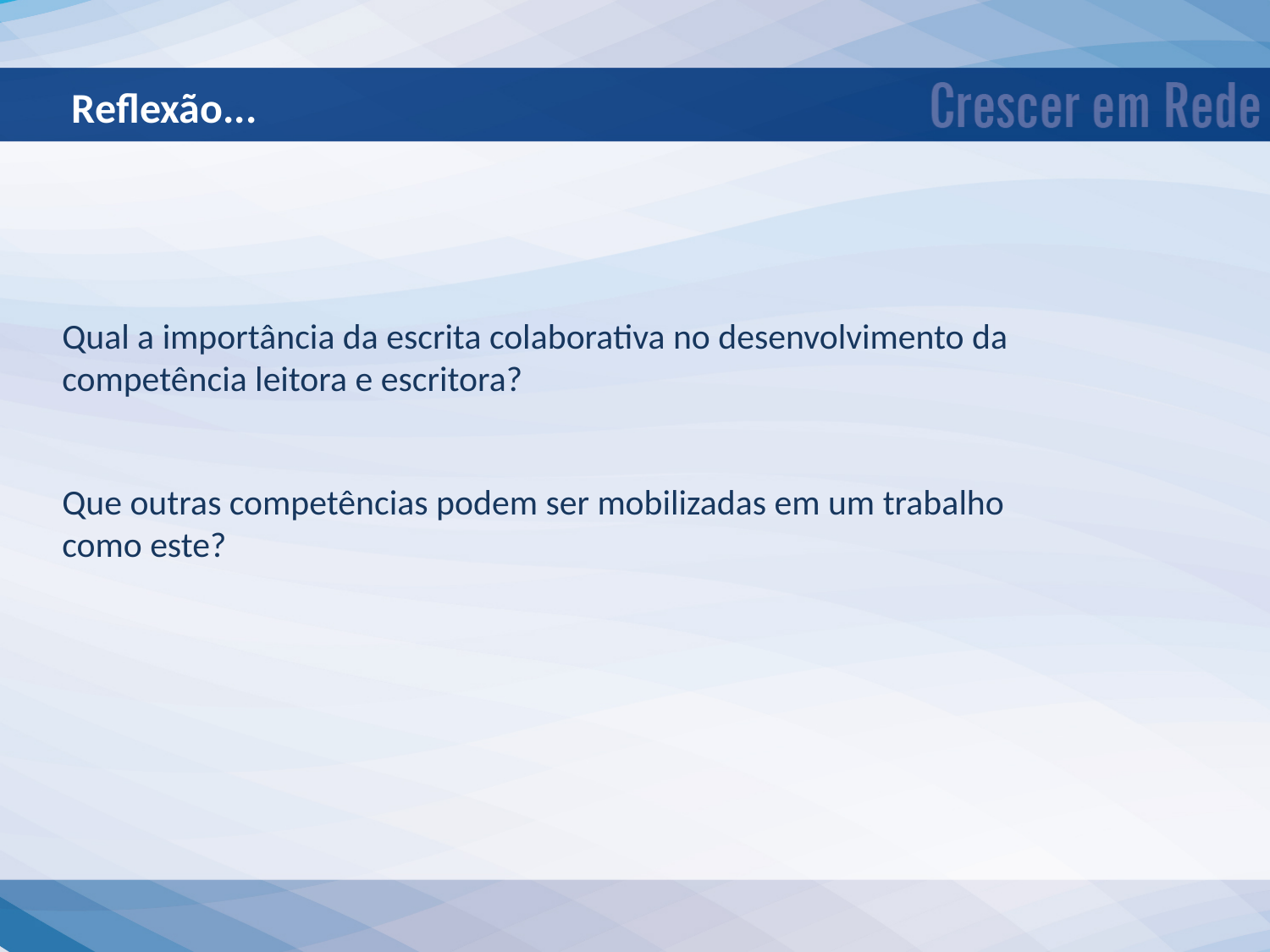

Reflexão...
Qual a importância da escrita colaborativa no desenvolvimento da competência leitora e escritora?

Que outras competências podem ser mobilizadas em um trabalho como este?